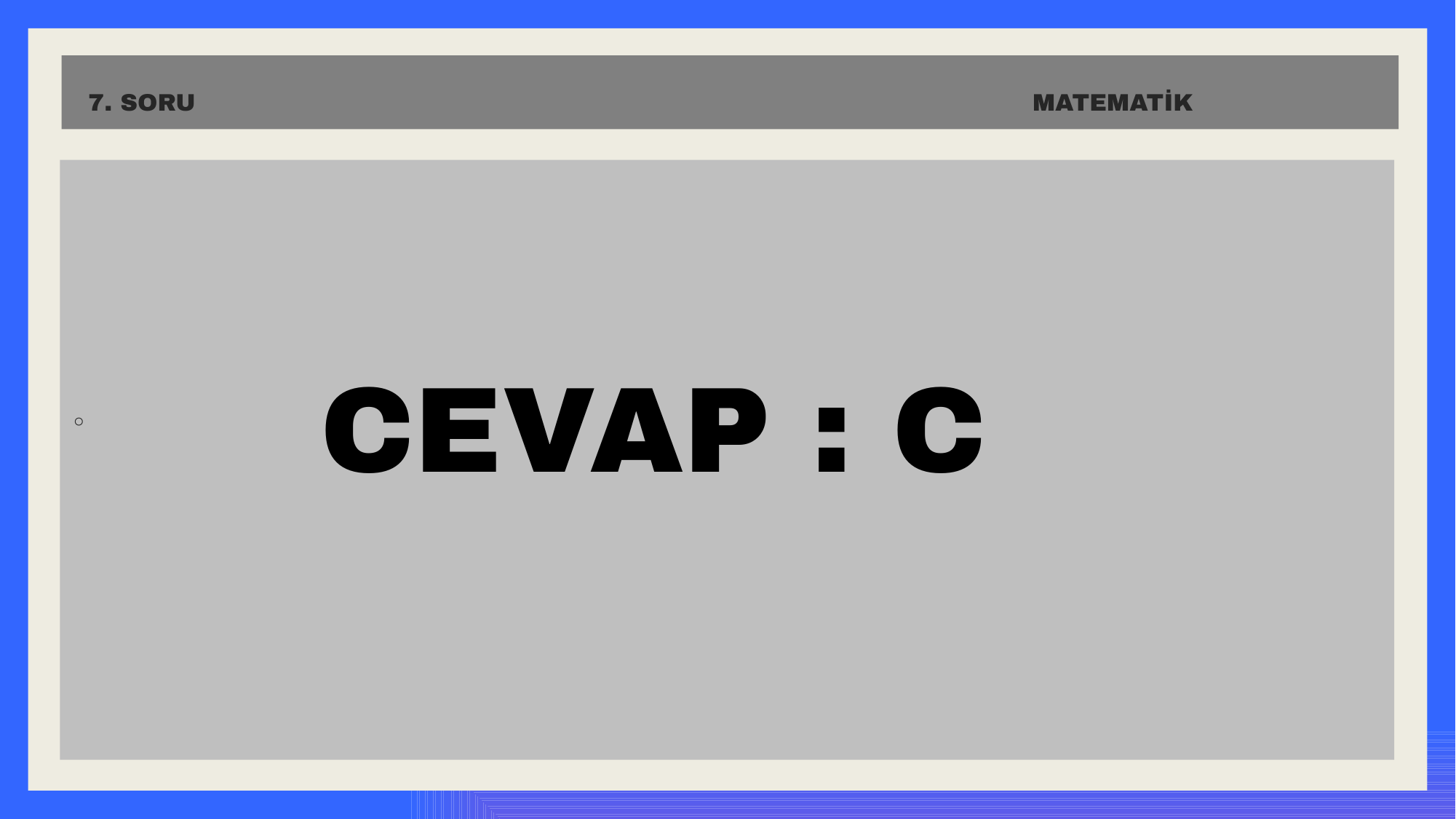

# 7. SORU                                                                                                         MATEMATİK

                         CEVAP : C